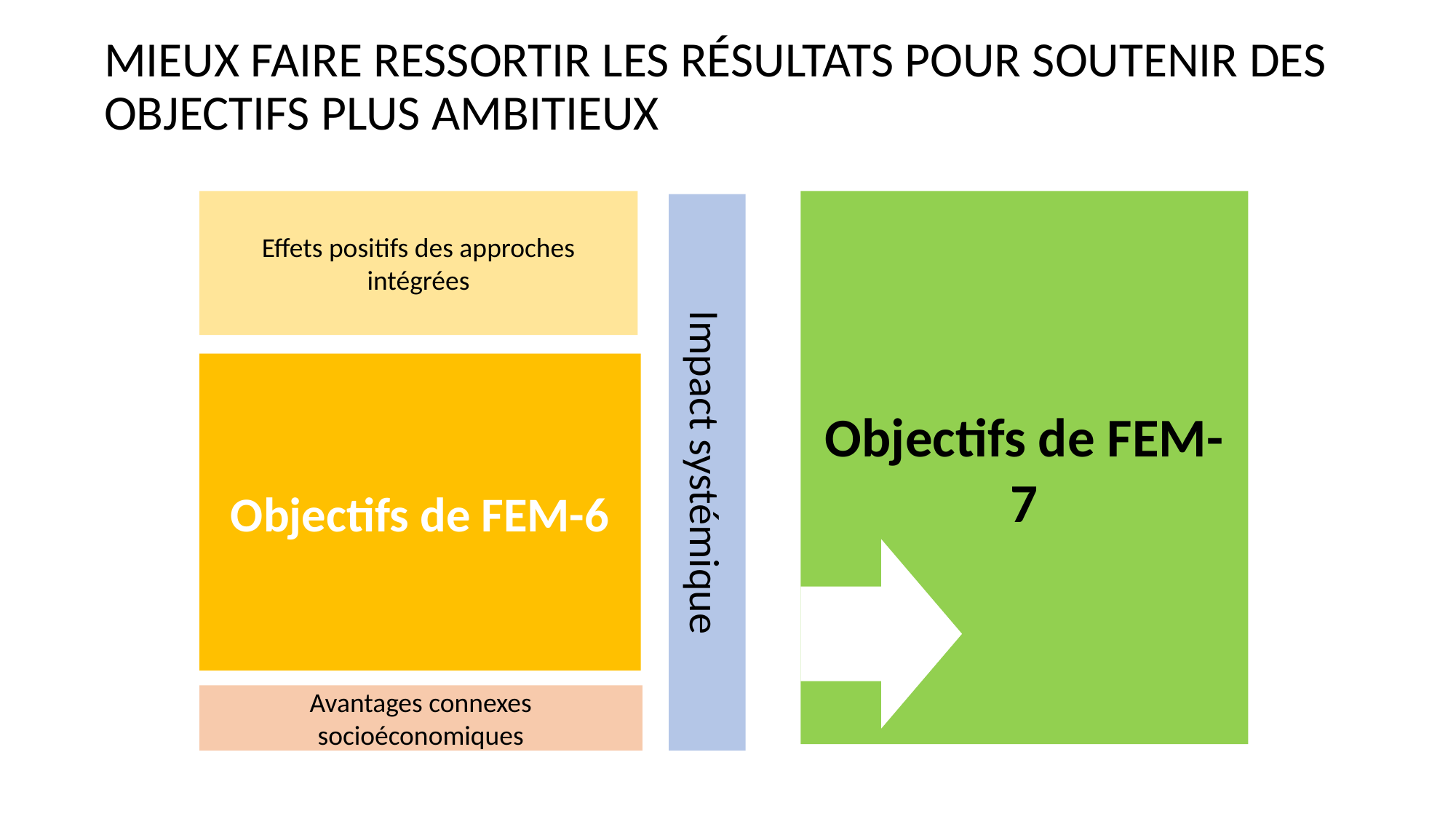

# MIEUX FAIRE RESSORTIR LES RÉSULTATS POUR SOUTENIR DES OBJECTIFS PLUS AMBITIEUX
Effets positifs des approches intégrées
Objectifs de FEM-7
Objectifs de FEM-6
Impact systémique

Avantages connexes socioéconomiques